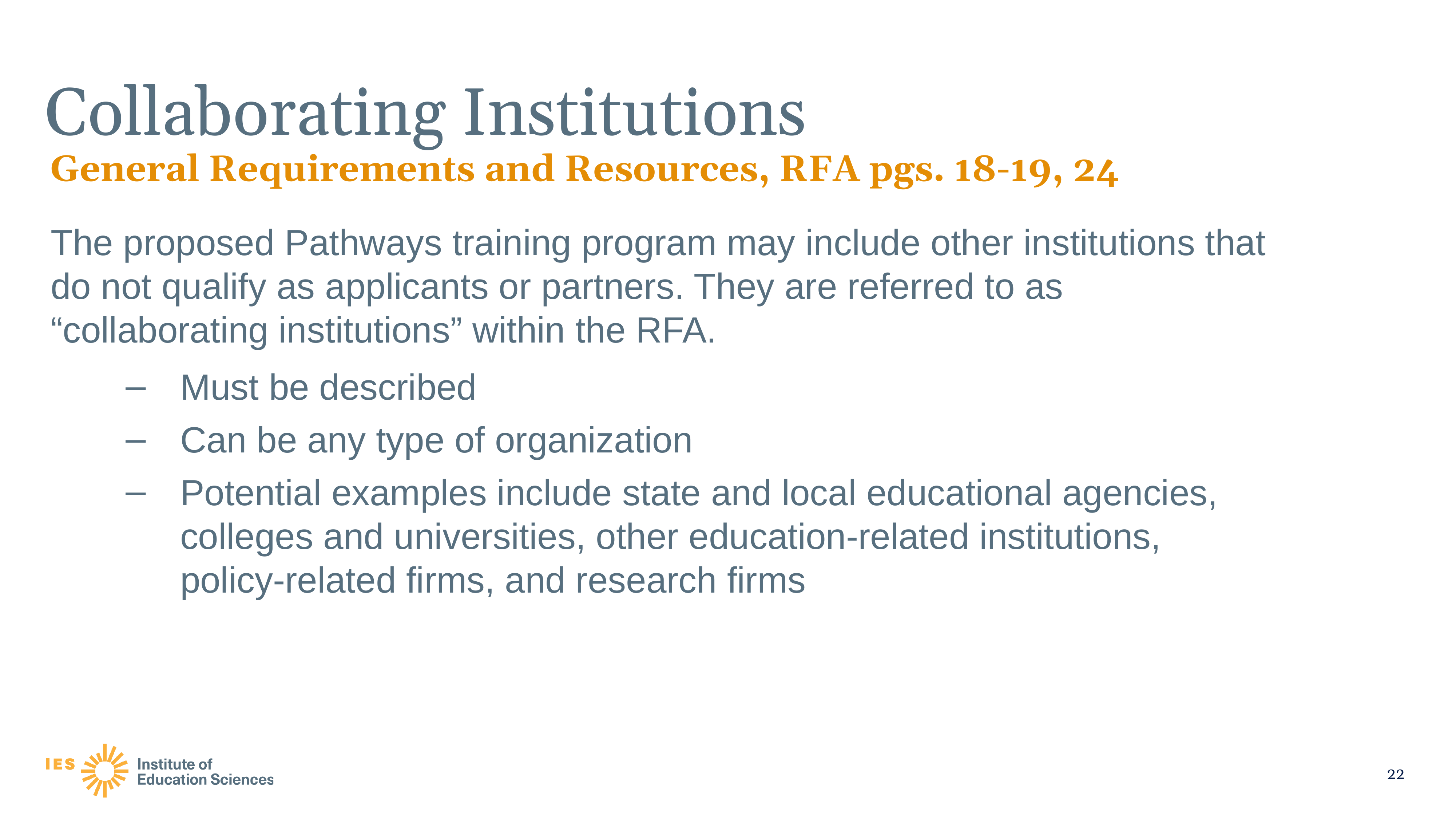

# Collaborating Institutions
General Requirements and Resources, RFA pgs. 18-19, 24
The proposed Pathways training program may include other institutions that do not qualify as applicants or partners. They are referred to as “collaborating institutions” within the RFA.
Must be described
Can be any type of organization
Potential examples include state and local educational agencies, colleges and universities, other education-related institutions, policy-related firms, and research firms
22